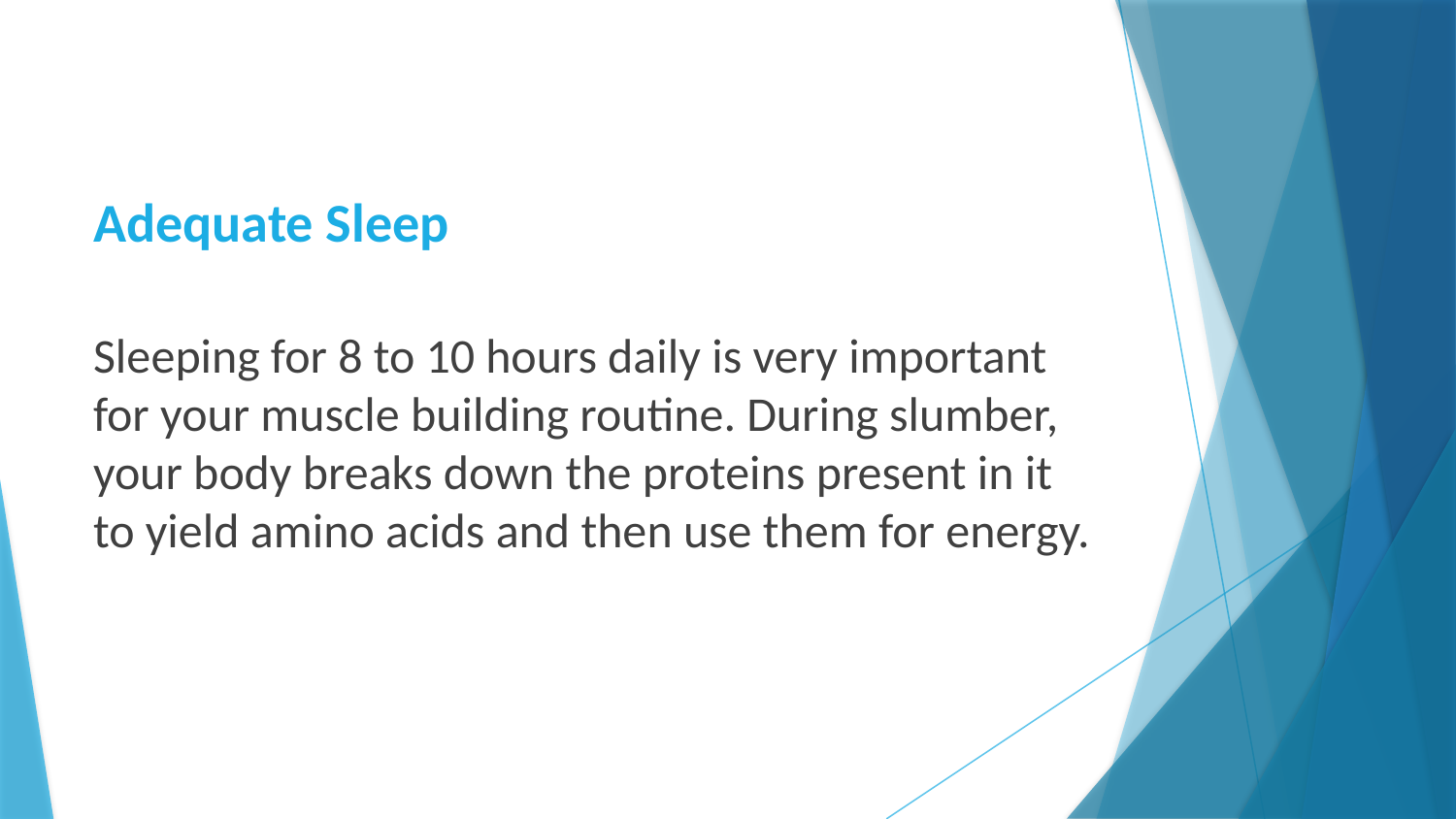

# Adequate Sleep
Sleeping for 8 to 10 hours daily is very important for your muscle building routine. During slumber, your body breaks down the proteins present in it to yield amino acids and then use them for energy.